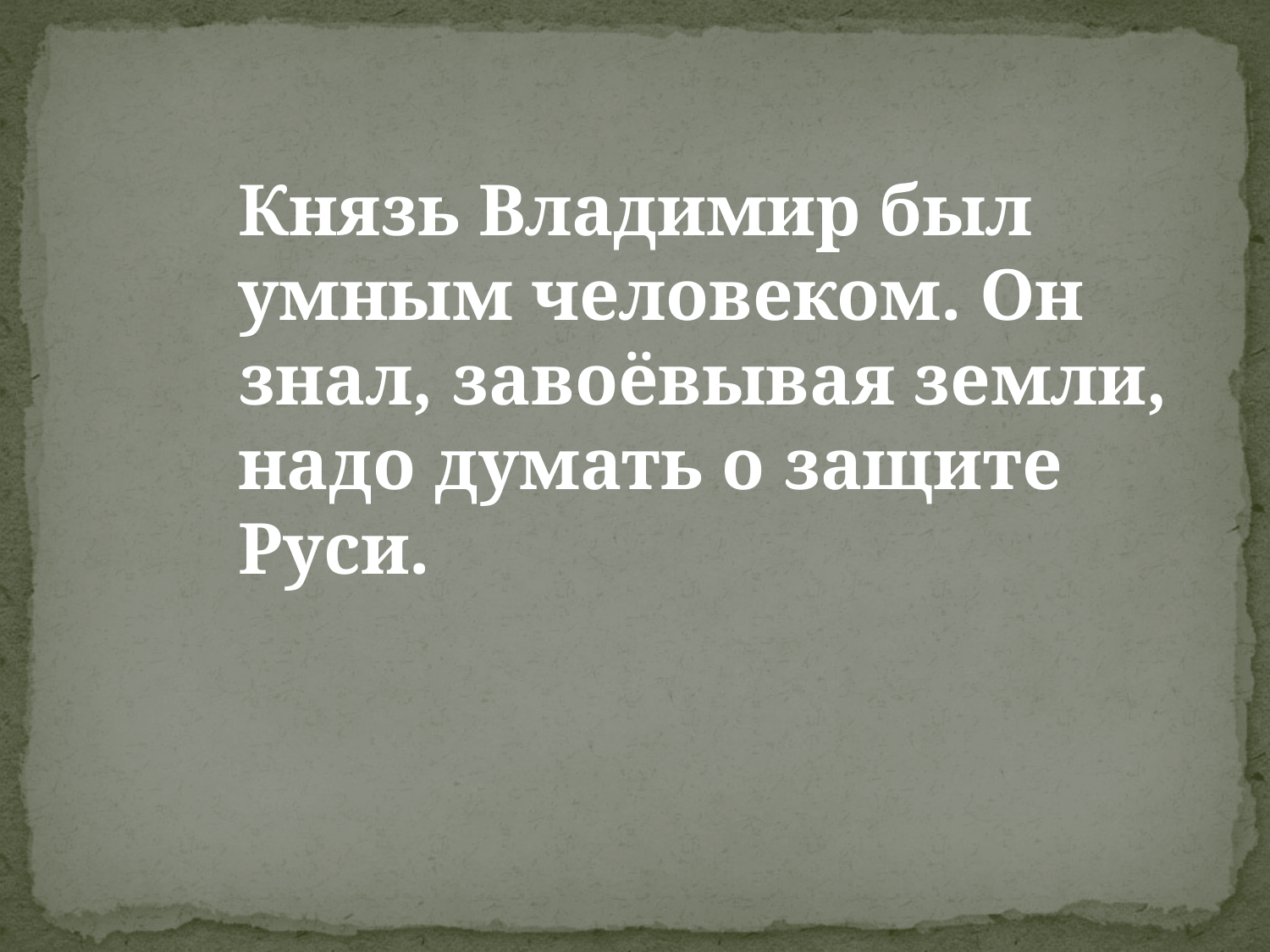

Князь Владимир был умным человеком. Он знал, завоёвывая земли, надо думать о защите Руси.